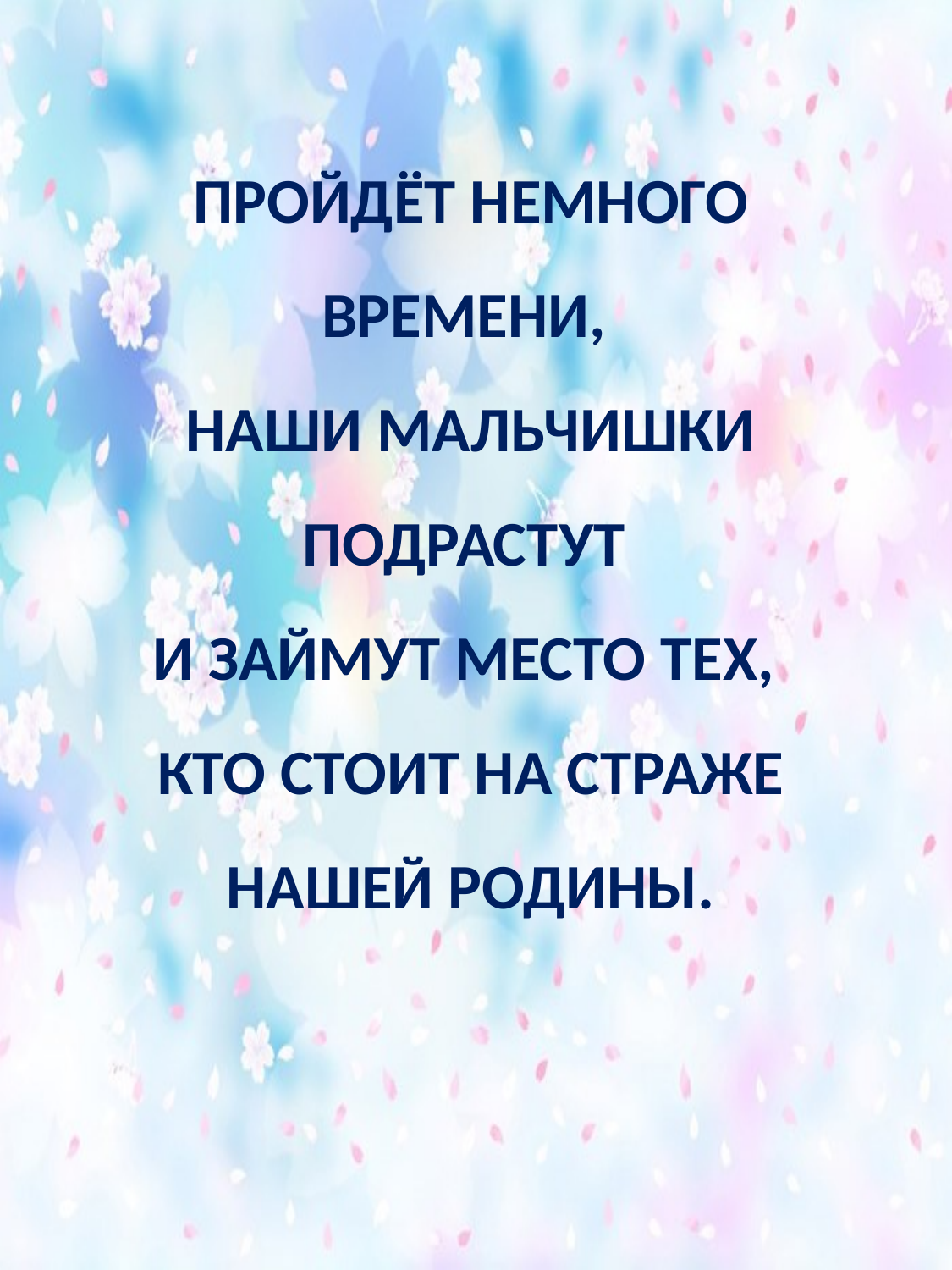

Пройдёт немного времени,
наши мальчишки подрастут
и займут место тех,
кто стоит на страже нашей Родины.